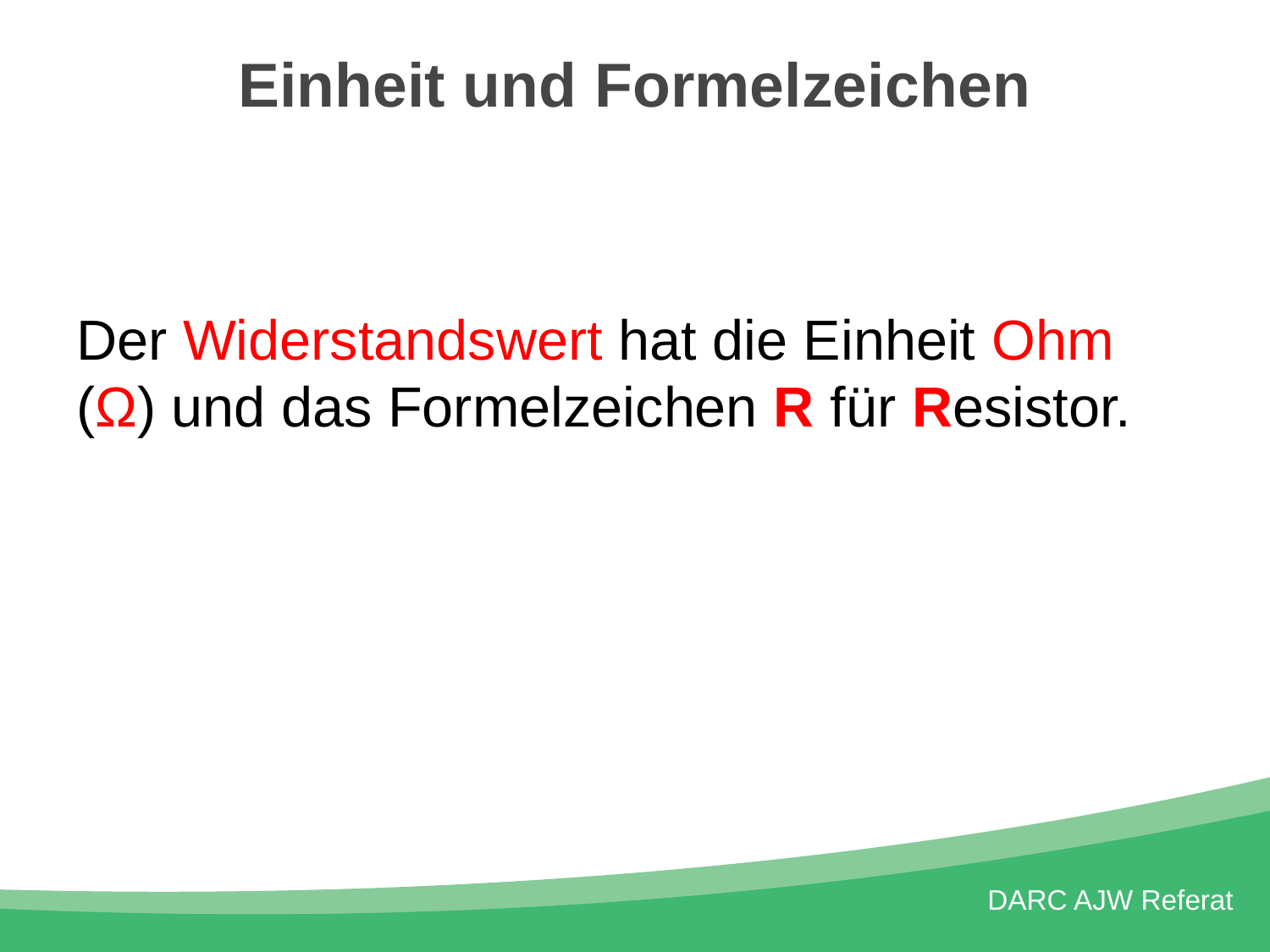

# Einheit und Formelzeichen

Der Widerstandswert hat die Einheit Ohm (Ω) und das Formelzeichen R für Resistor.